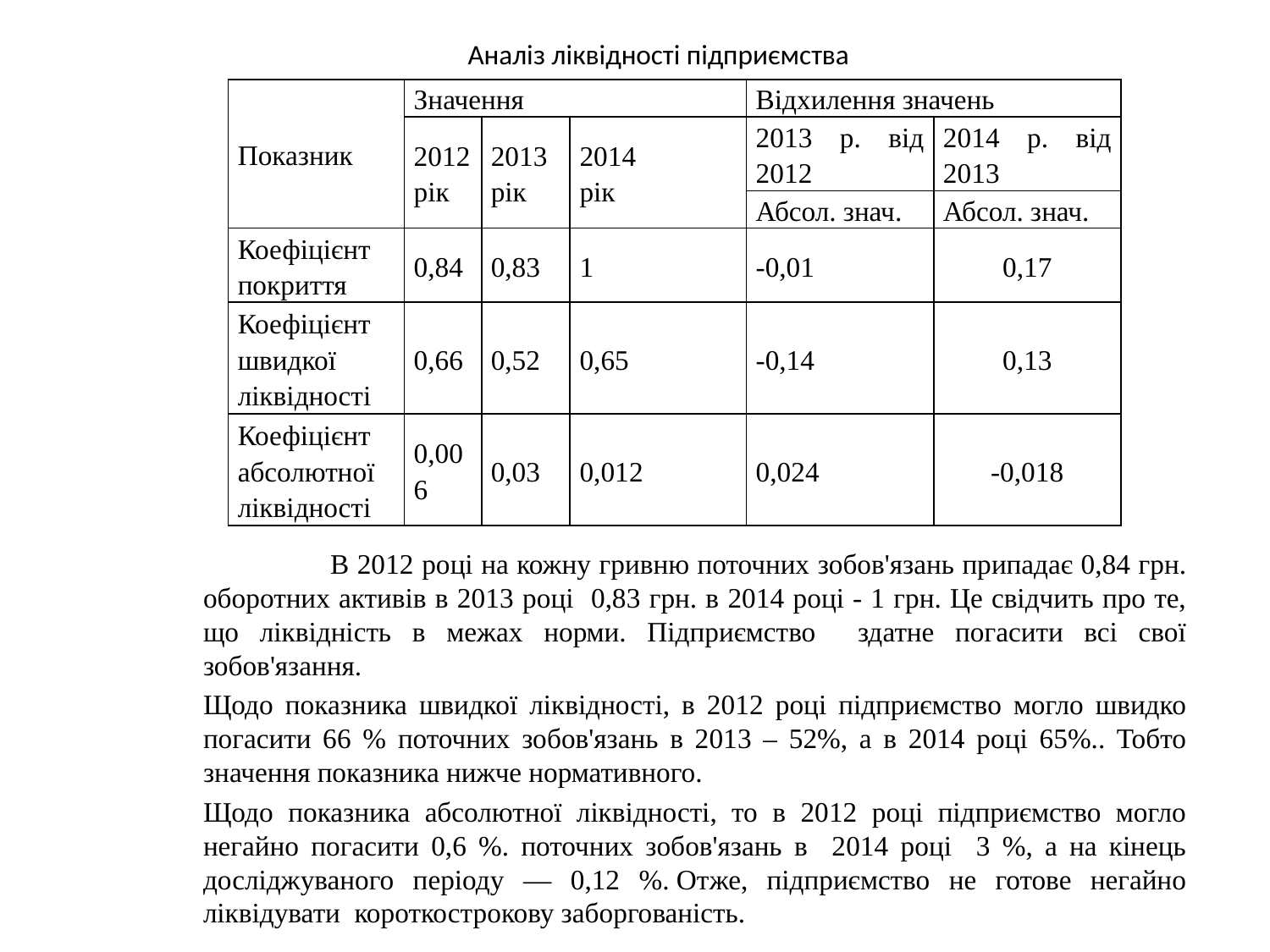

# Аналіз ліквідності підприємства
| Показник | Значення |  |  | Відхилення значень |  |
| --- | --- | --- | --- | --- | --- |
|  | 2012 рік | 2013 рік | 2014 рік | 2013 р. від 2012 | 2014 р. від 2013 |
|  |  |  |  | Абсол. знач. | Абсол. знач. |
| Коефіцієнт покриття | 0,84 | 0,83 | 1 | -0,01 | 0,17 |
| Коефіцієнт швидкої ліквідності | 0,66 | 0,52 | 0,65 | -0,14 | 0,13 |
| Коефіцієнт абсолютної ліквідності | 0,006 | 0,03 | 0,012 | 0,024 | -0,018 |
	В 2012 році на кожну гривню поточних зобов'язань припадає 0,84 грн. оборотних активів в 2013 році  0,83 грн. в 2014 році - 1 грн. Це свідчить про те, що ліквідність в межах норми. Підприємство  здатне погасити всі свої зобов'язання.
Щодо показника швидкої ліквідності, в 2012 році підприємство могло швидко погасити 66 % поточних зобов'язань в 2013 – 52%, а в 2014 році 65%.. Тобто значення показника нижче нормативного.
Щодо показника абсолютної ліквідності, то в 2012 році підприємство могло негайно погасити 0,6 %. поточних зобов'язань в  2014 році  3 %, а на кінець досліджуваного періоду — 0,12 %. Отже, підприємство не готове негайно ліквідувати  короткострокову заборгованість.